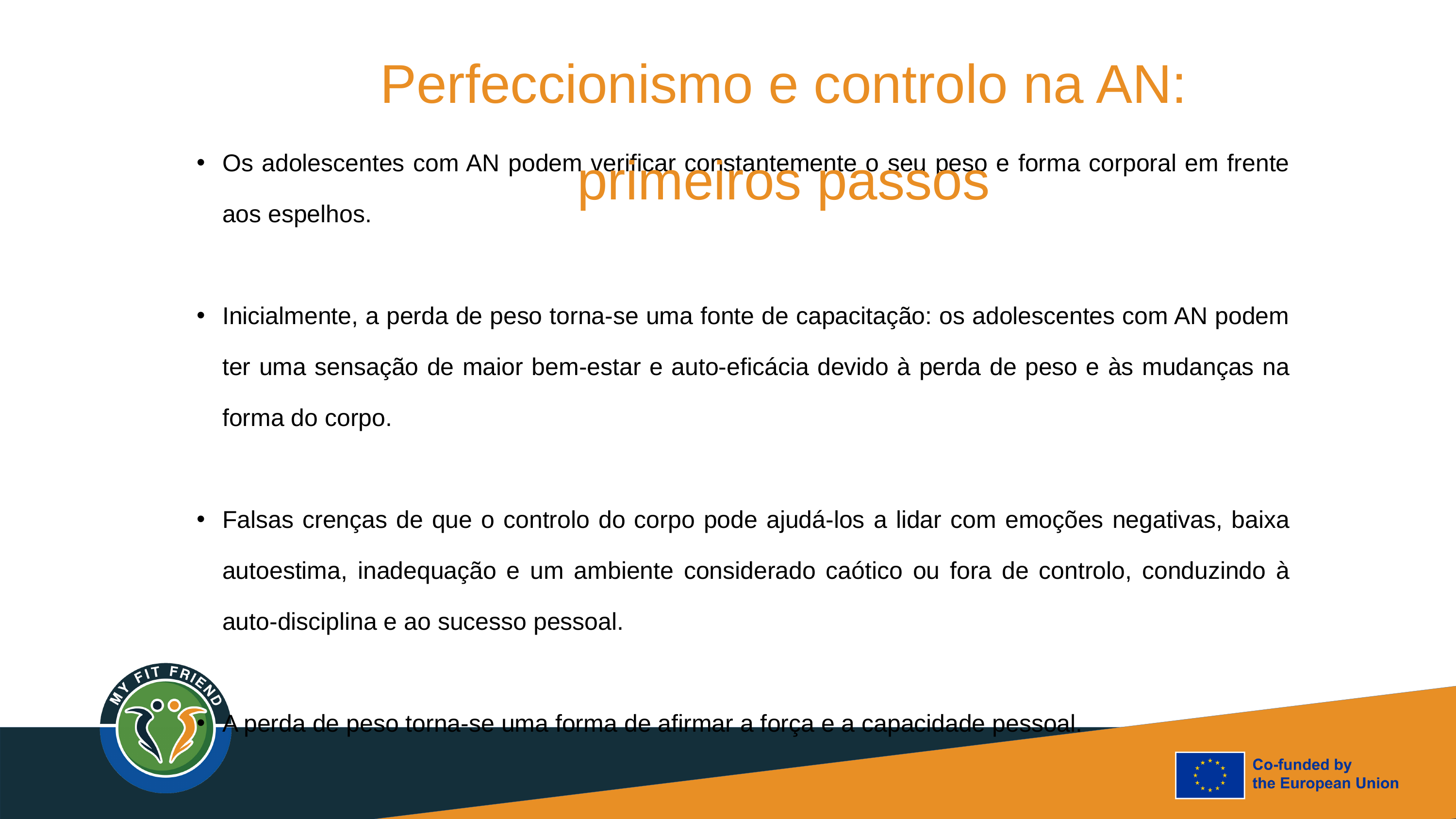

Perfeccionismo e controlo na AN: primeiros passos
Os adolescentes com AN podem verificar constantemente o seu peso e forma corporal em frente aos espelhos.

Inicialmente, a perda de peso torna-se uma fonte de capacitação: os adolescentes com AN podem ter uma sensação de maior bem-estar e auto-eficácia devido à perda de peso e às mudanças na forma do corpo.

Falsas crenças de que o controlo do corpo pode ajudá-los a lidar com emoções negativas, baixa autoestima, inadequação e um ambiente considerado caótico ou fora de controlo, conduzindo à auto-disciplina e ao sucesso pessoal.

A perda de peso torna-se uma forma de afirmar a força e a capacidade pessoal.